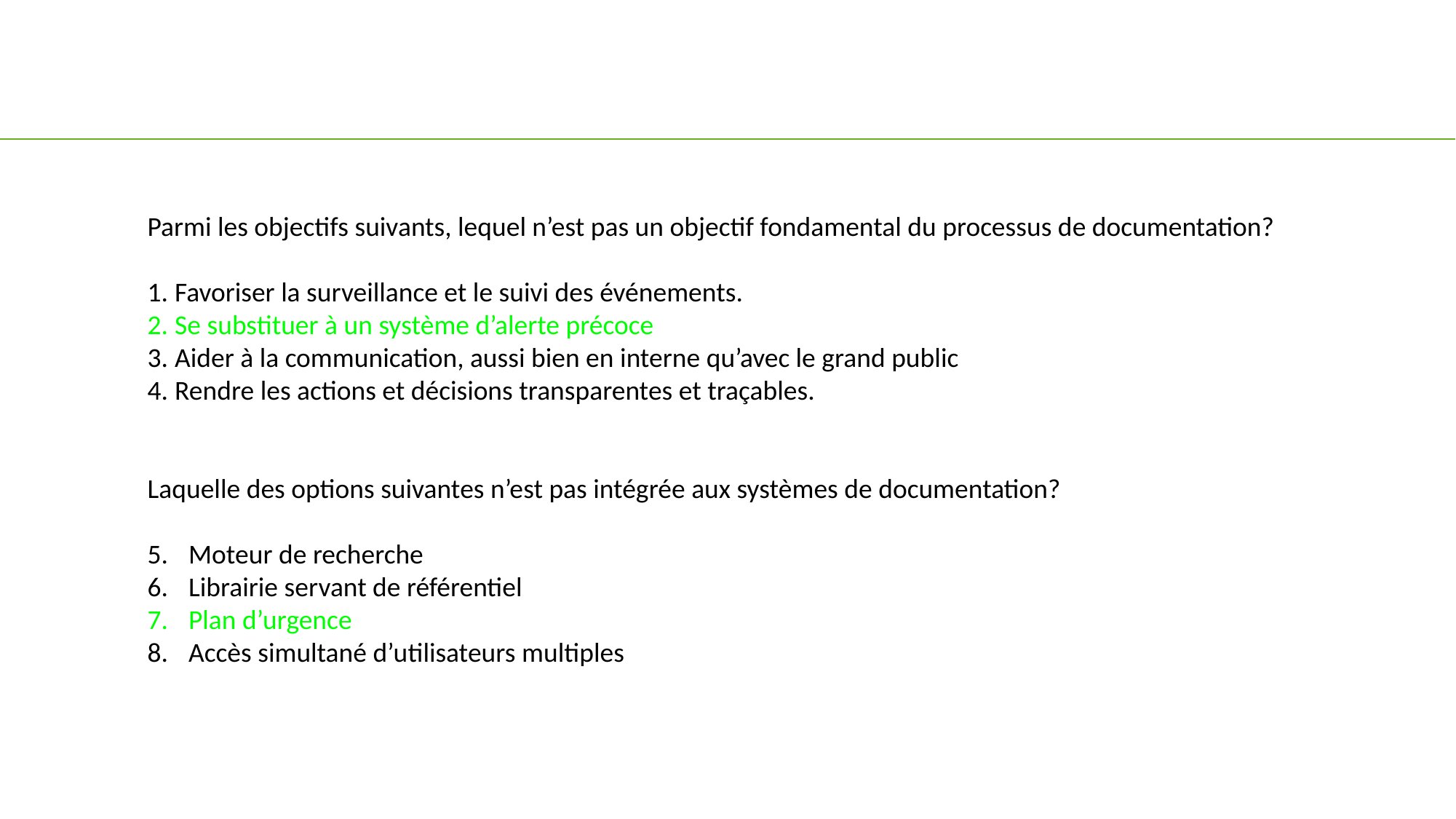

Parmi les objectifs suivants, lequel n’est pas un objectif fondamental du processus de documentation?

Favoriser la surveillance et le suivi des événements.
Se substituer à un système d’alerte précoce
Aider à la communication, aussi bien en interne qu’avec le grand public
Rendre les actions et décisions transparentes et traçables.

Laquelle des options suivantes n’est pas intégrée aux systèmes de documentation?

Moteur de recherche
Librairie servant de référentiel
Plan d’urgence
Accès simultané d’utilisateurs multiples